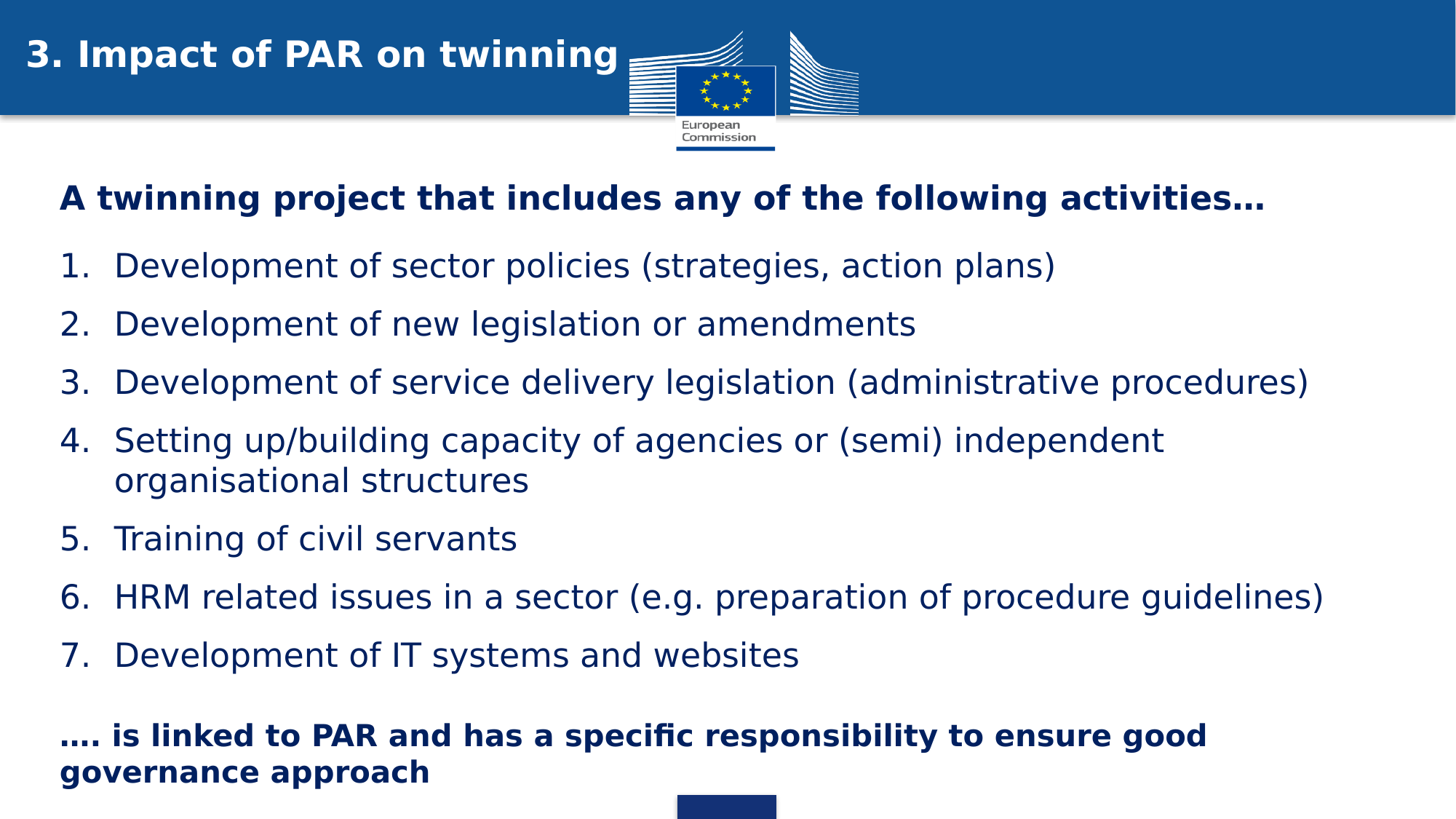

3. Impact of PAR on twinning

A twinning project that includes any of the following activities…
Development of sector policies (strategies, action plans)
Development of new legislation or amendments
Development of service delivery legislation (administrative procedures)
Setting up/building capacity of agencies or (semi) independent organisational structures
Training of civil servants
HRM related issues in a sector (e.g. preparation of procedure guidelines)
Development of IT systems and websites
…. is linked to PAR and has a specific responsibility to ensure good governance approach